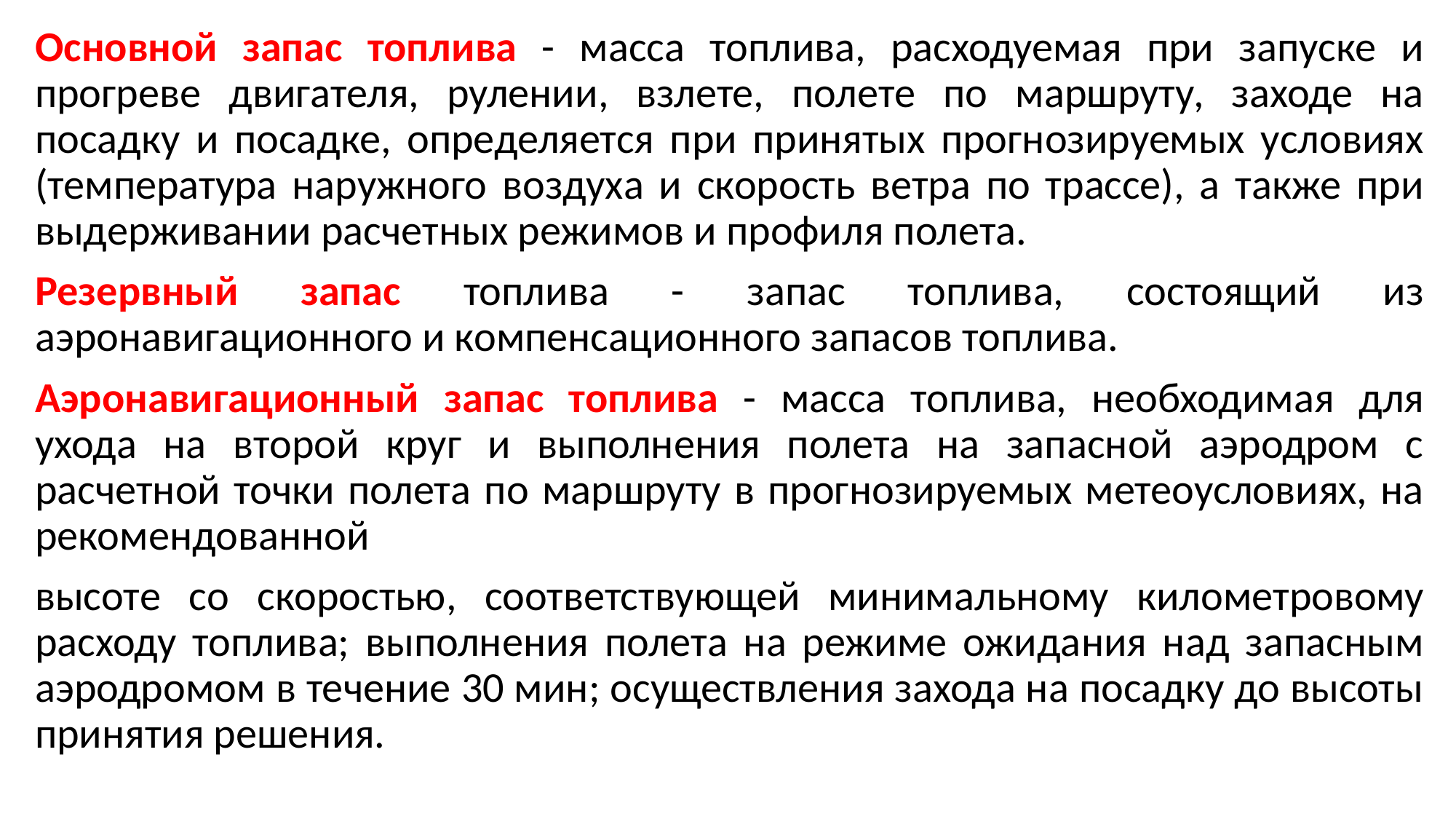

Основной запас топлива - масса топлива, расходуемая при запуске и прогреве двигателя, рулении, взлете, полете по маршруту, заходе на посадку и посадке, определяется при принятых прогнозируемых условиях (температура наружного воздуха и скорость ветра по трассе), а также при выдерживании расчетных режимов и профиля полета.
Резервный запас топлива - запас топлива, состоящий из аэронавигационного и компенсационного запасов топлива.
Аэронавигационный запас топлива - масса топлива, необходимая для ухода на второй круг и выполнения полета на запасной аэродром с расчетной точки полета по маршруту в прогнозируемых метеоусловиях, на рекомендованной
высоте со скоростью, соответствующей минимальному километровому расходу топлива; выполнения полета на режиме ожидания над запасным аэродромом в течение 30 мин; осуществления захода на посадку до высоты принятия решения.